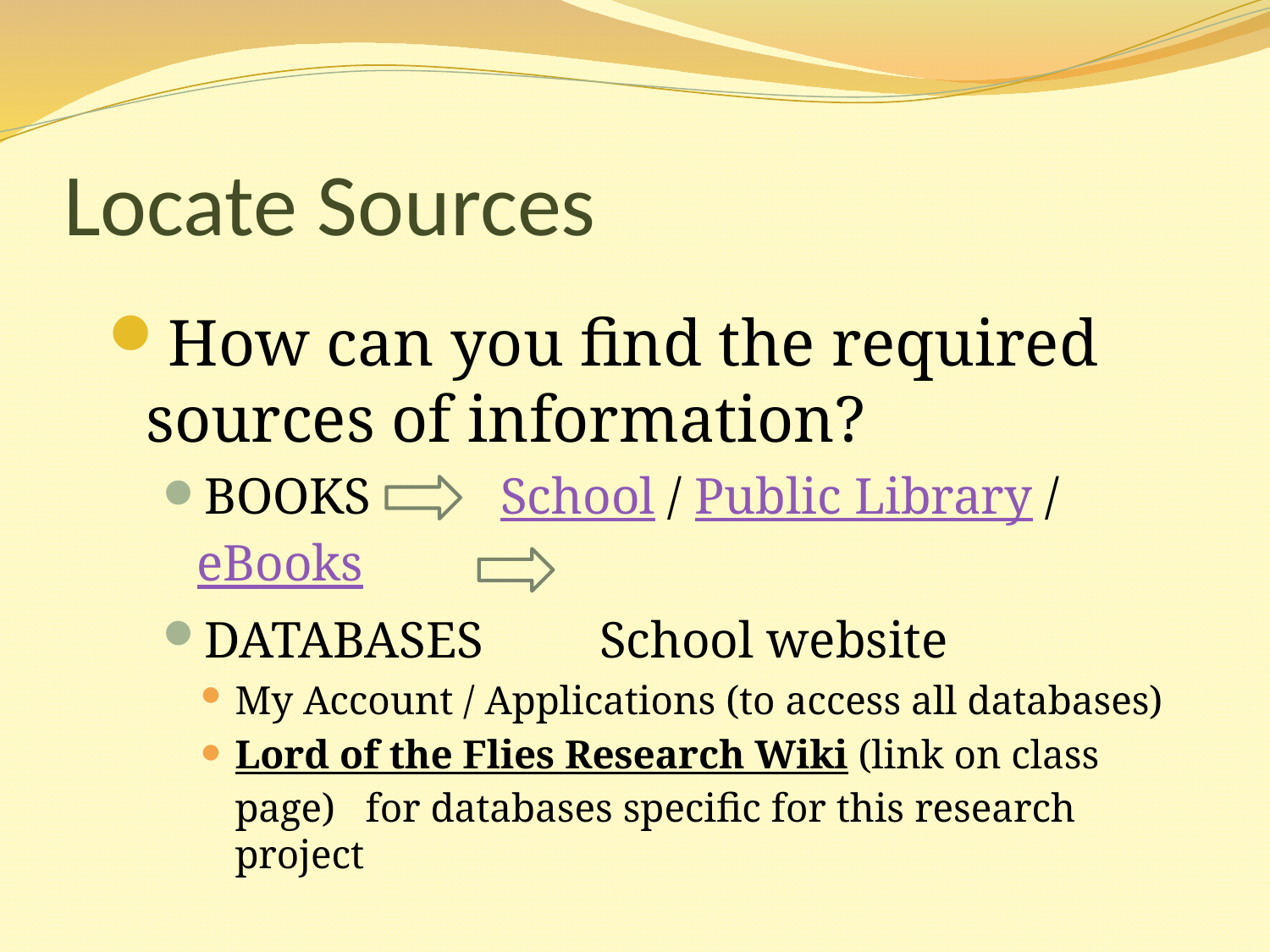

# Locate Sources
How can you find the required sources of information?
BOOKS          School / Public Library /eBooks
DATABASES         School website
My Account / Applications (to access all databases)
Lord of the Flies Research Wiki (link on class page)   for databases specific for this research project